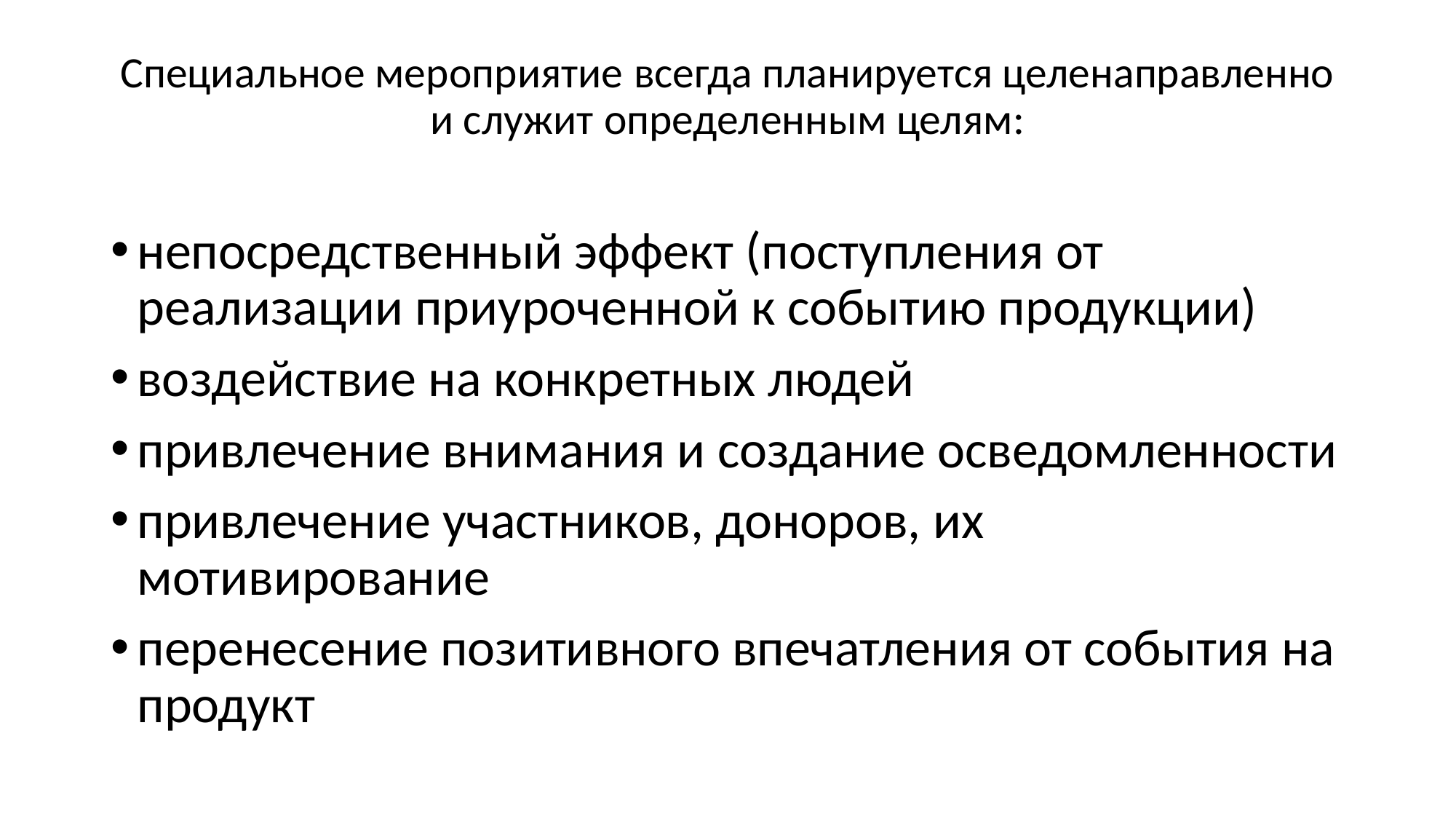

# Специальное мероприятие всегда планируется целенаправленно и служит определенным целям:
непосредственный эффект (поступления от реализации приуроченной к событию продукции)
воздействие на конкретных людей
привлечение внимания и создание осведомленности
привлечение участников, доноров, их мотивирование
перенесение позитивного впечатления от события на продукт